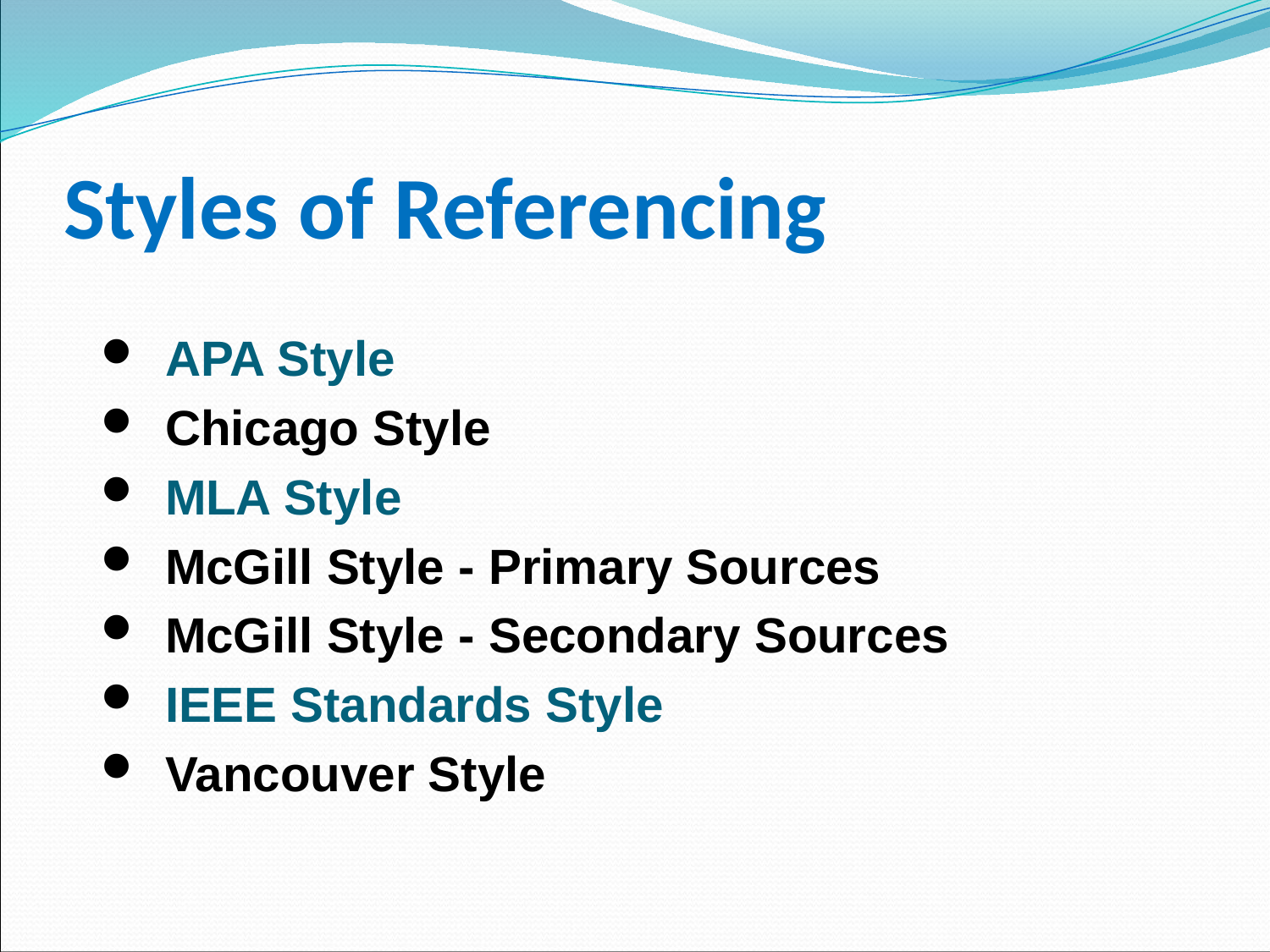

# Styles of Referencing

APA Style
Chicago Style
MLA Style
McGill Style - Primary Sources
McGill Style - Secondary Sources
IEEE Standards Style
Vancouver Style